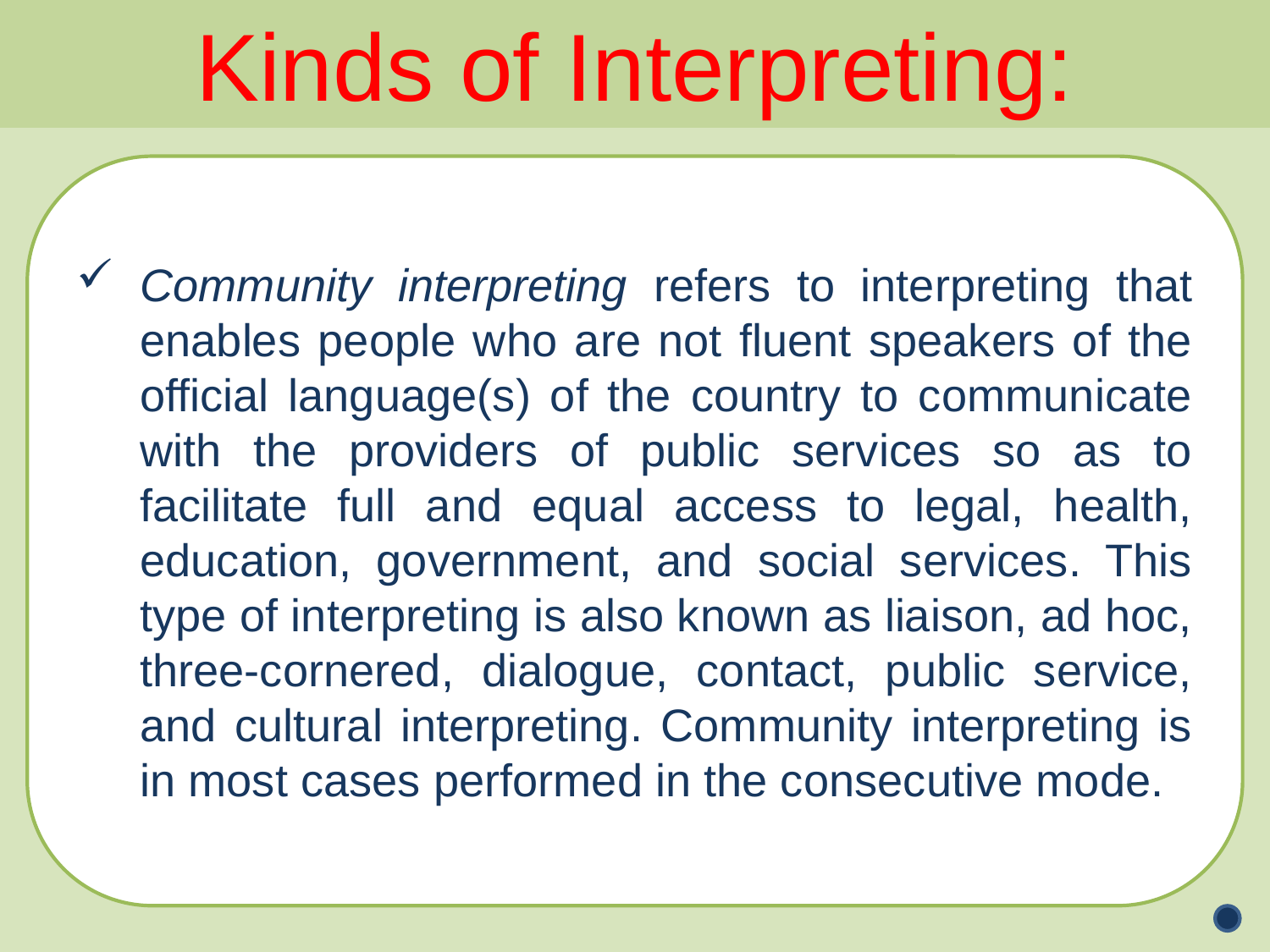

Kinds of Interpreting:
Community interpreting refers to interpreting that enables people who are not fluent speakers of the official language(s) of the country to communicate with the providers of public services so as to facilitate full and equal access to legal, health, education, government, and social services. This type of interpreting is also known as liaison, ad hoc, three-cornered, dialogue, contact, public service, and cultural interpreting. Community interpreting is in most cases performed in the consecutive mode.